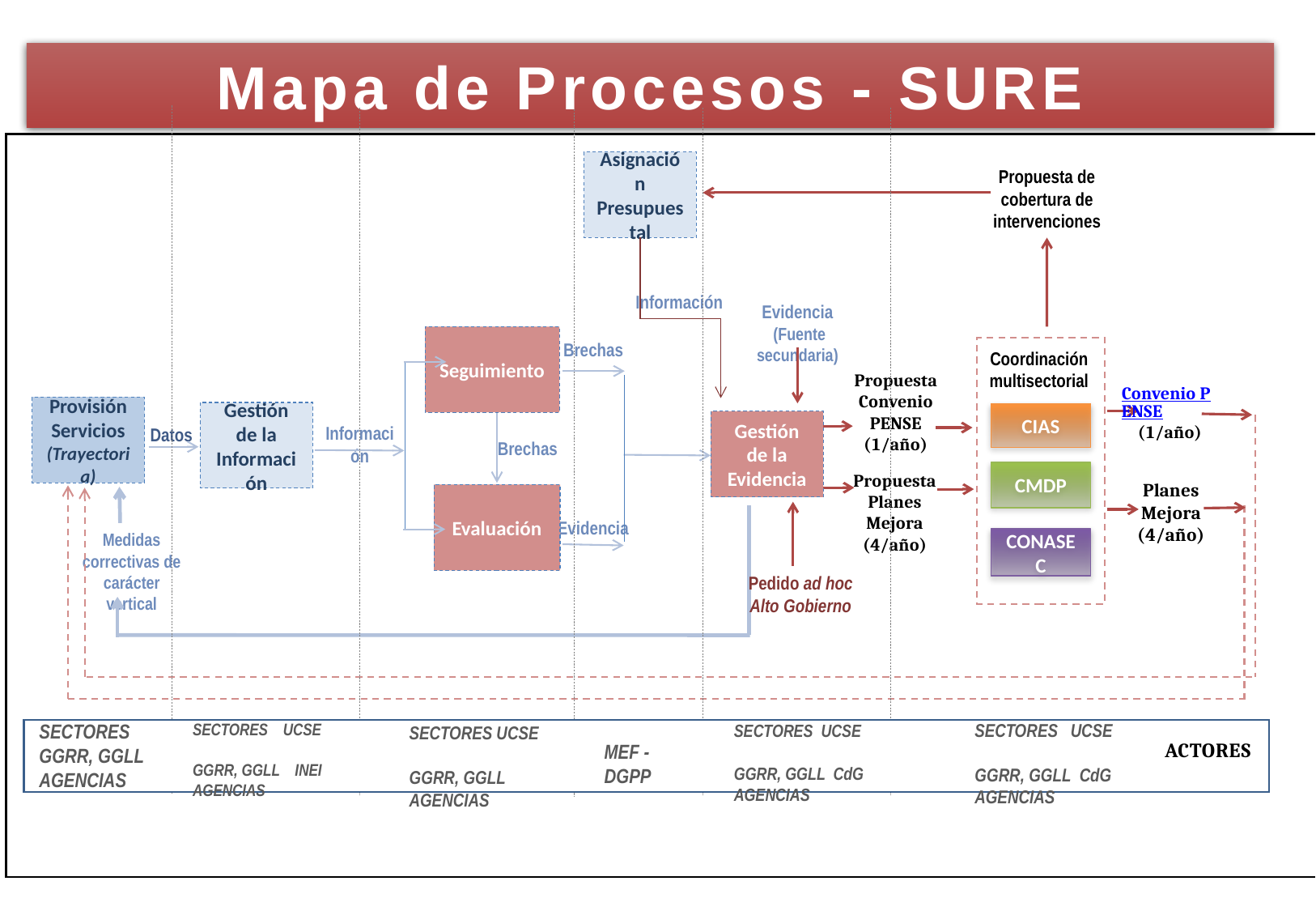

Mapa de Procesos - SURE

Asignación Presupuestal
Propuesta de cobertura de intervenciones
Información
Evidencia
 (Fuente secundaria)
Seguimiento
Brechas

Coordinación multisectorial
Propuesta Convenio PENSE
(1/año)
Convenio PENSE
(1/año)
Provisión Servicios (Trayectoria)
Gestión de la Información
CIAS
CMDP
CONASEC
Gestión de la Evidencia
Información
Datos
Brechas
Propuesta Planes Mejora
(4/año)
Planes Mejora
(4/año)
Evaluación
Evidencia
Medidas correctivas de carácter vertical
Pedido ad hoc Alto Gobierno
SECTORES   UCSE
GGRR, GGLL  CdG
AGENCIAS
SECTORES
GGRR, GGLL
AGENCIAS
SECTORES    UCSE
GGRR, GGLL    INEI
AGENCIAS
SECTORES  UCSE
GGRR, GGLL  CdG
AGENCIAS
SECTORES UCSE
GGRR, GGLL
AGENCIAS

ACTORES
MEF - DGPP